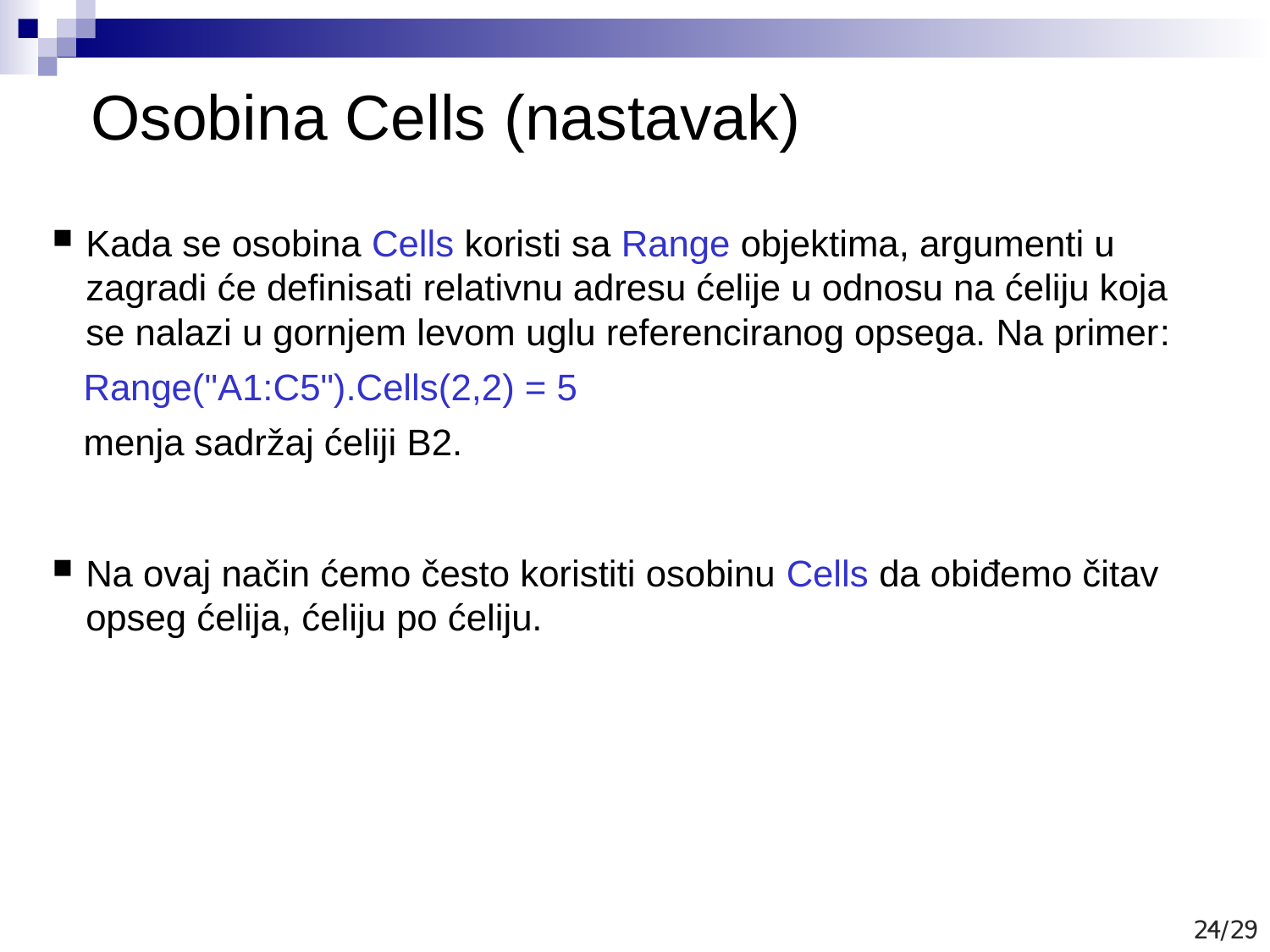

# Osobina Cells (nastavak)
Kada se osobina Cells koristi sa Range objektima, argumenti u zagradi će definisati relativnu adresu ćelije u odnosu na ćeliju koja se nalazi u gornjem levom uglu referenciranog opsega. Na primer:
   Range("A1:C5").Cells(2,2) = 5
   menja sadržaj ćeliji B2.

Na ovaj način ćemo često koristiti osobinu Cells da obiđemo čitav opseg ćelija, ćeliju po ćeliju.
24/29